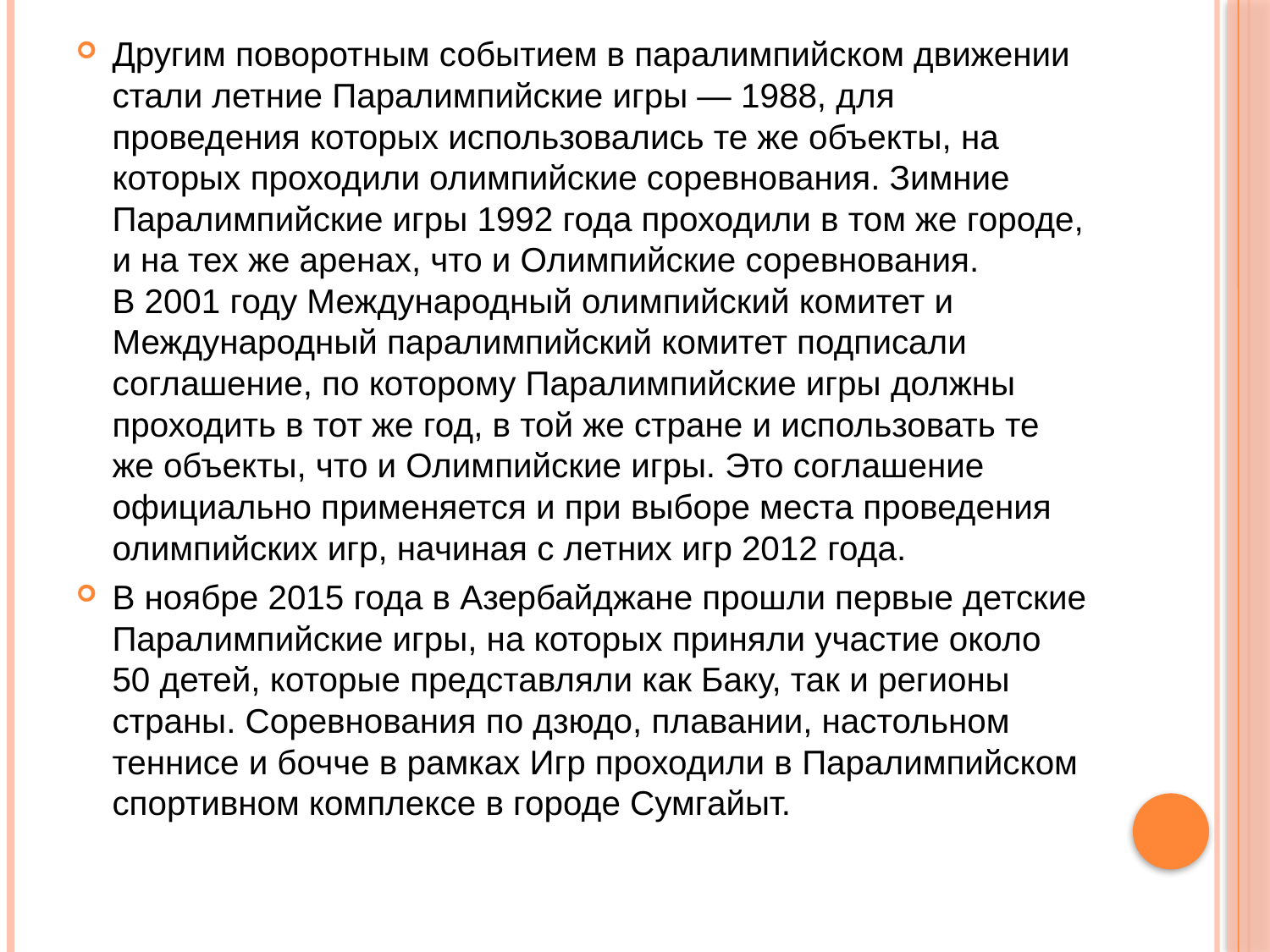

Другим поворотным событием в паралимпийском движении стали летние Паралимпийские игры — 1988, для проведения которых использовались те же объекты, на которых проходили олимпийские соревнования. Зимние Паралимпийские игры 1992 года проходили в том же городе, и на тех же аренах, что и Олимпийские соревнования. В 2001 году Международный олимпийский комитет и Международный паралимпийский комитет подписали соглашение, по которому Паралимпийские игры должны проходить в тот же год, в той же стране и использовать те же объекты, что и Олимпийские игры. Это соглашение официально применяется и при выборе места проведения олимпийских игр, начиная с летних игр 2012 года.
В ноябре 2015 года в Азербайджане прошли первые детские Паралимпийские игры, на которых приняли участие около 50 детей, которые представляли как Баку, так и регионы страны. Соревнования по дзюдо, плавании, настольном теннисе и бочче в рамках Игр проходили в Паралимпийском спортивном комплексе в городе Сумгайыт.